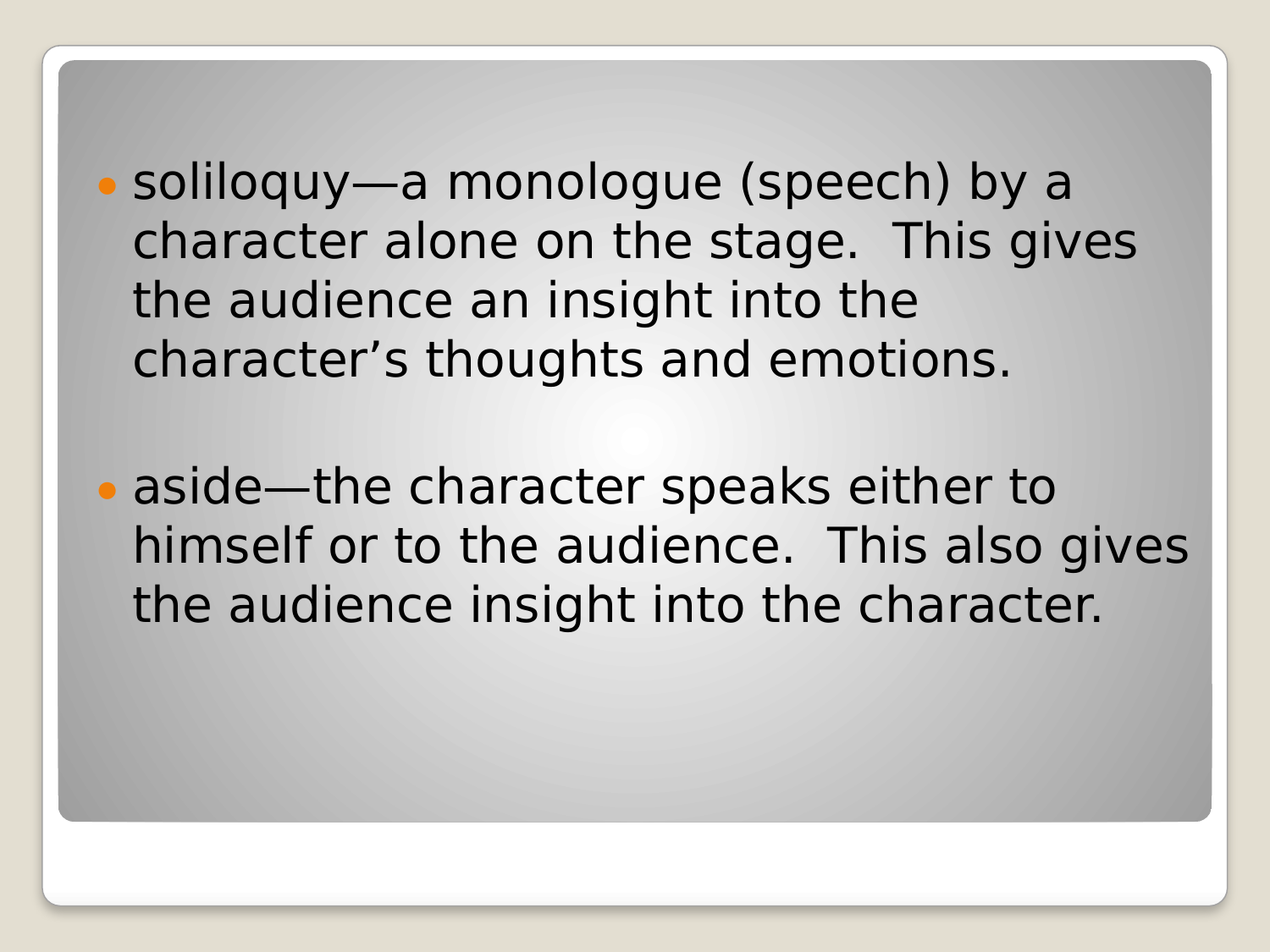

soliloquy—a monologue (speech) by a character alone on the stage.  This gives the audience an insight into the character’s thoughts and emotions.

aside—the character speaks either to himself or to the audience.  This also gives the audience insight into the character.

#